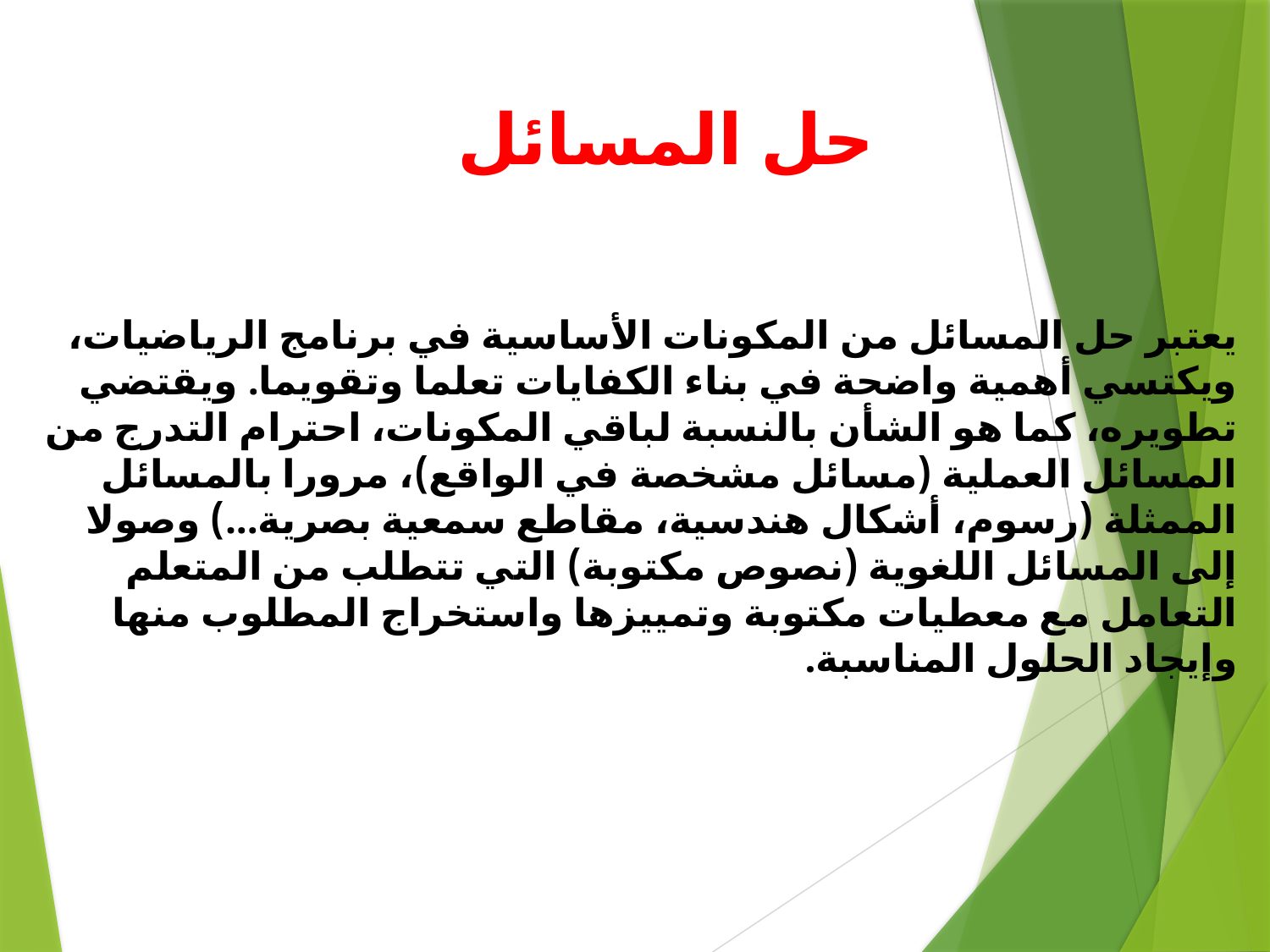

حل المسائل
# يعتبر حل المسائل من المكونات الأساسية في برنامج الرياضيات، ويكتسي أهمية واضحة في بناء الكفايات تعلما وتقويما. ويقتضي تطويره، كما هو الشأن بالنسبة لباقي المكونات، احترام التدرج من المسائل العملية (مسائل مشخصة في الواقع)، مرورا بالمسائل الممثلة (رسوم، أشكال هندسية، مقاطع سمعية بصرية...) وصولا إلى المسائل اللغوية (نصوص مكتوبة) التي تتطلب من المتعلم التعامل مع معطيات مكتوبة وتمييزها واستخراج المطلوب منها وإيجاد الحلول المناسبة.